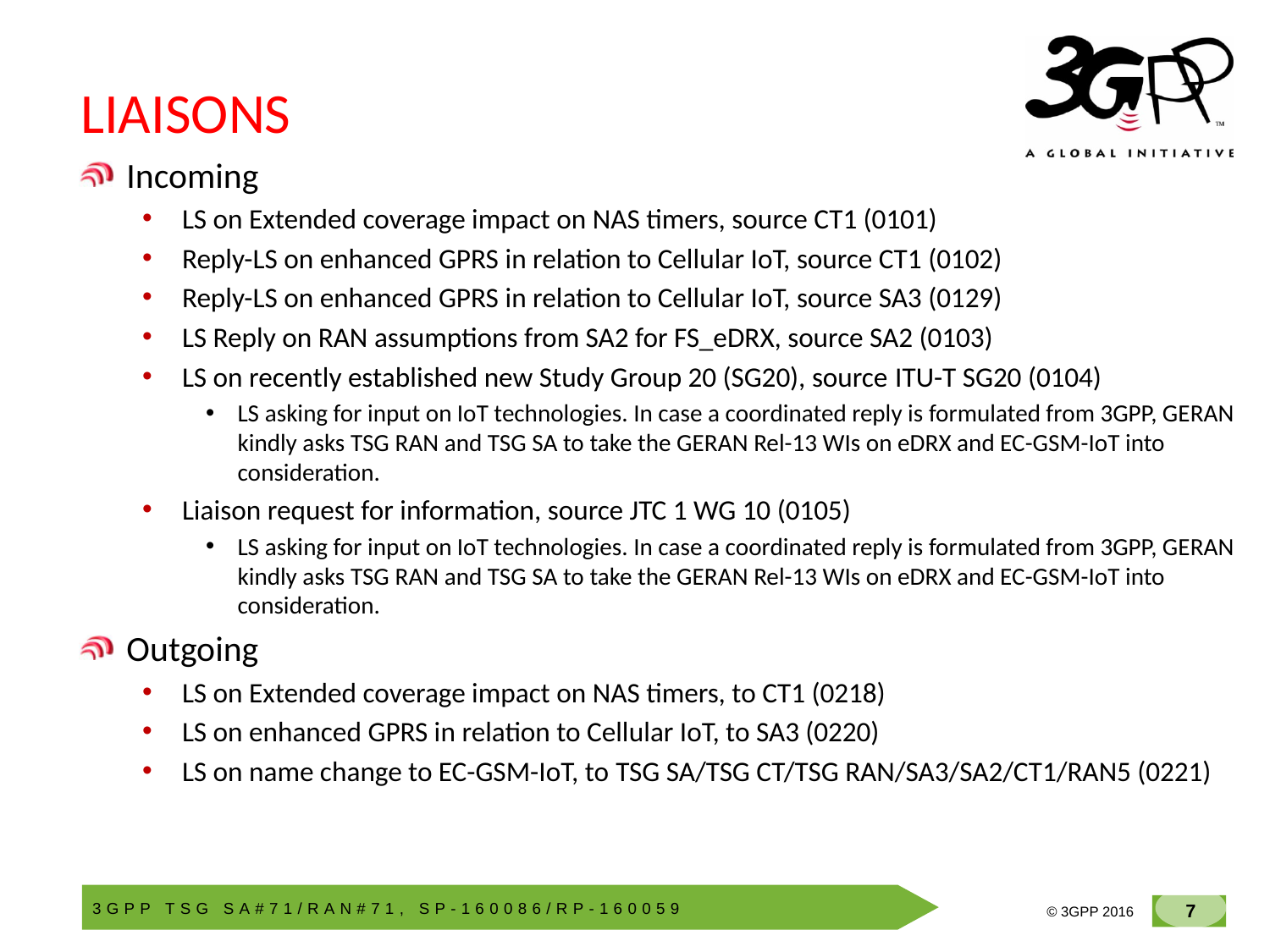

# LIAISONS
Incoming
LS on Extended coverage impact on NAS timers, source CT1 (0101)
Reply-LS on enhanced GPRS in relation to Cellular IoT, source CT1 (0102)
Reply-LS on enhanced GPRS in relation to Cellular IoT, source SA3 (0129)
LS Reply on RAN assumptions from SA2 for FS_eDRX, source SA2 (0103)
LS on recently established new Study Group 20 (SG20), source ITU-T SG20 (0104)
LS asking for input on IoT technologies. In case a coordinated reply is formulated from 3GPP, GERAN kindly asks TSG RAN and TSG SA to take the GERAN Rel-13 WIs on eDRX and EC-GSM-IoT into consideration.
Liaison request for information, source JTC 1 WG 10 (0105)
LS asking for input on IoT technologies. In case a coordinated reply is formulated from 3GPP, GERAN kindly asks TSG RAN and TSG SA to take the GERAN Rel-13 WIs on eDRX and EC-GSM-IoT into consideration.
Outgoing
LS on Extended coverage impact on NAS timers, to CT1 (0218)
LS on enhanced GPRS in relation to Cellular IoT, to SA3 (0220)
LS on name change to EC-GSM-IoT, to TSG SA/TSG CT/TSG RAN/SA3/SA2/CT1/RAN5 (0221)